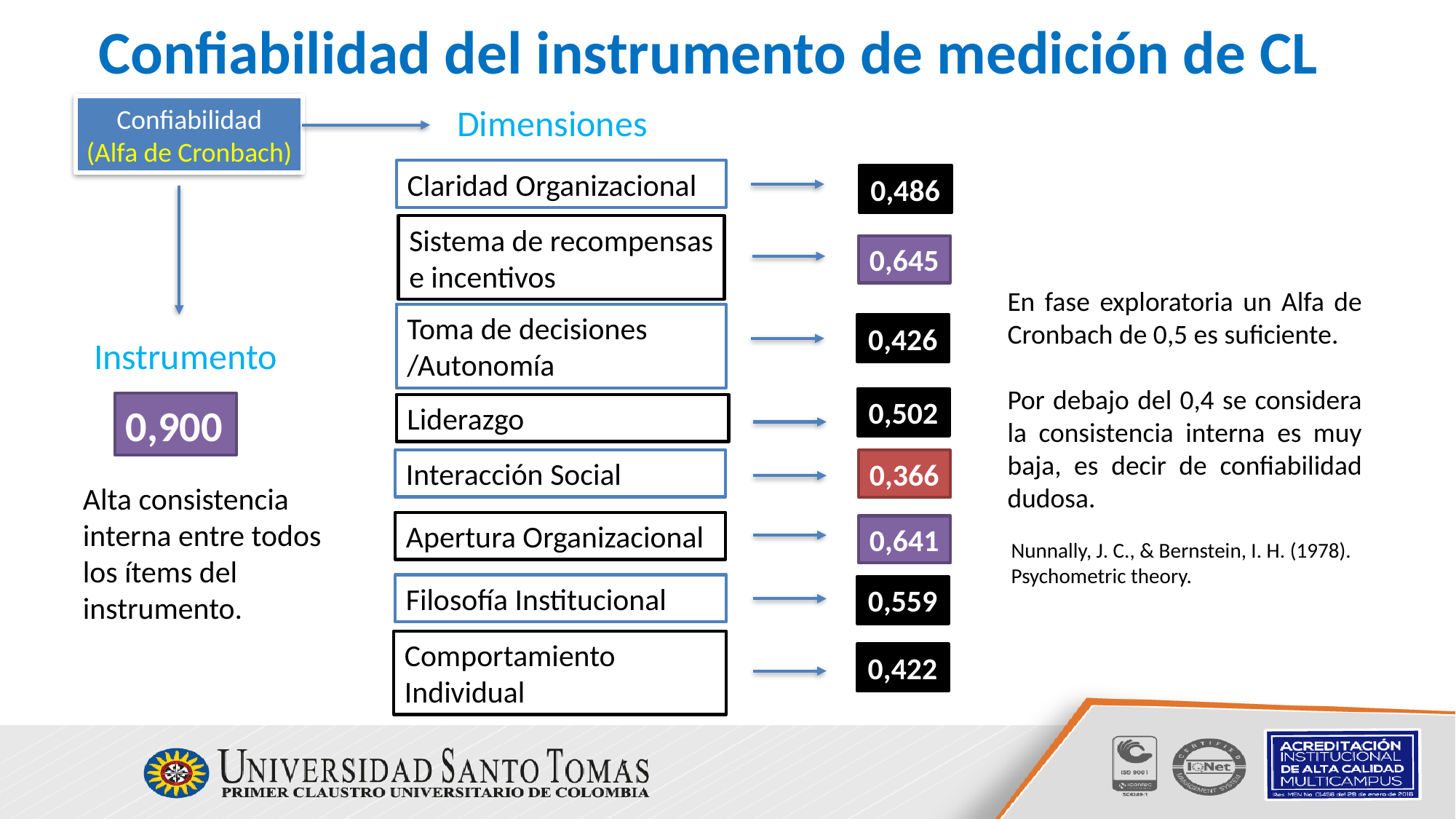

# Confiabilidad del instrumento de medición de CL
Dimensiones
Confiabilidad
(Alfa de Cronbach)
Claridad Organizacional
0,486
Sistema de recompensas
e incentivos
0,645
En fase exploratoria un Alfa de Cronbach de 0,5 es suficiente.

Por debajo del 0,4 se considera la consistencia interna es muy baja, es decir de confiabilidad dudosa.
Toma de decisiones
/Autonomía
0,426
Instrumento
0,502
0,900
Liderazgo
Interacción Social
0,366
Alta consistencia interna entre todos los ítems del instrumento.
Apertura Organizacional
0,641
Nunnally, J. C., & Bernstein, I. H. (1978).
Psychometric theory.

Filosofía Institucional
0,559
Comportamiento Individual
0,422